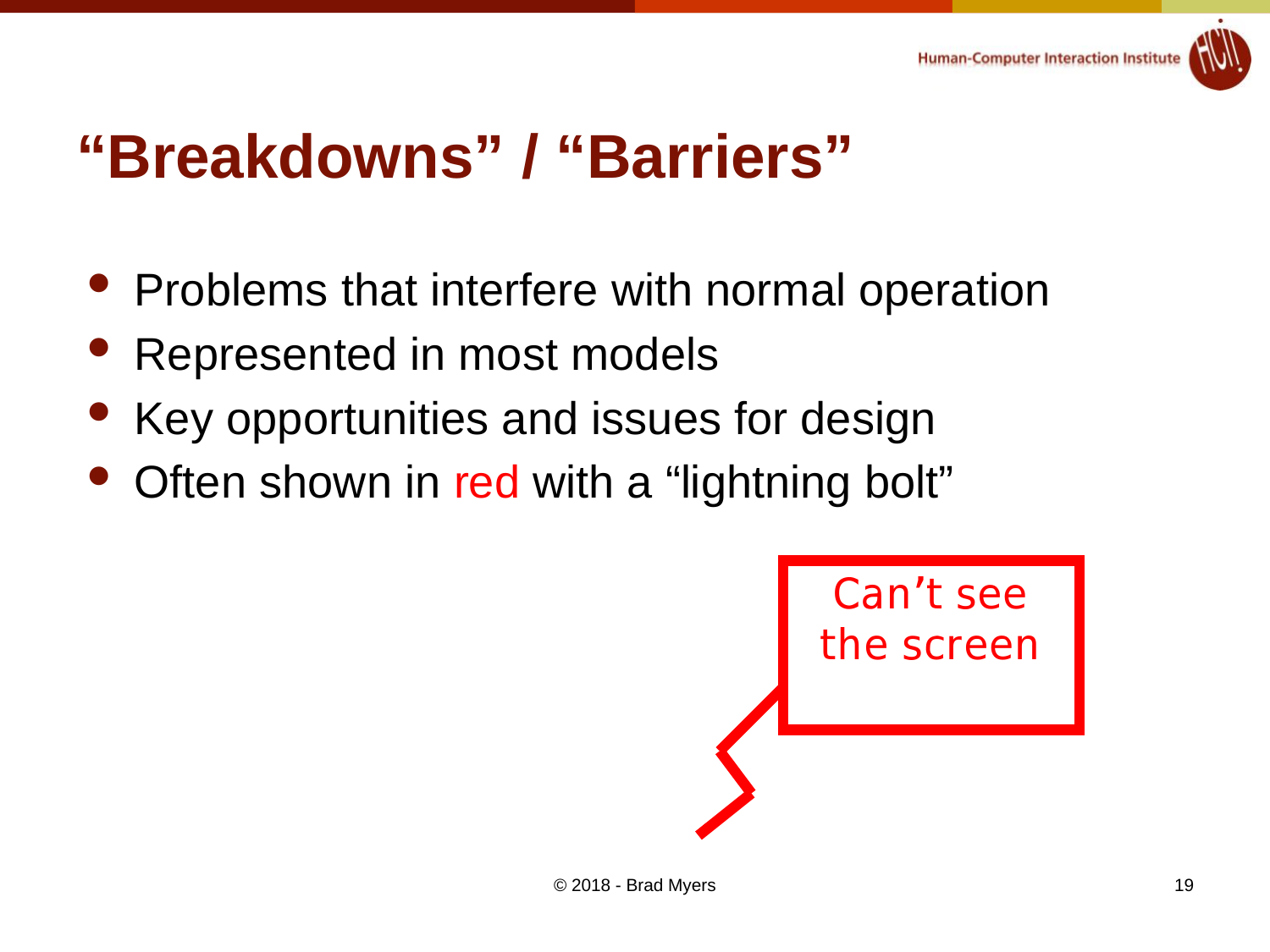

# “Breakdowns” / “Barriers”
Problems that interfere with normal operation
Represented in most models
Key opportunities and issues for design
Often shown in red with a “lightning bolt”
Can’t see
the screen

© 2018 - Brad Myers
19